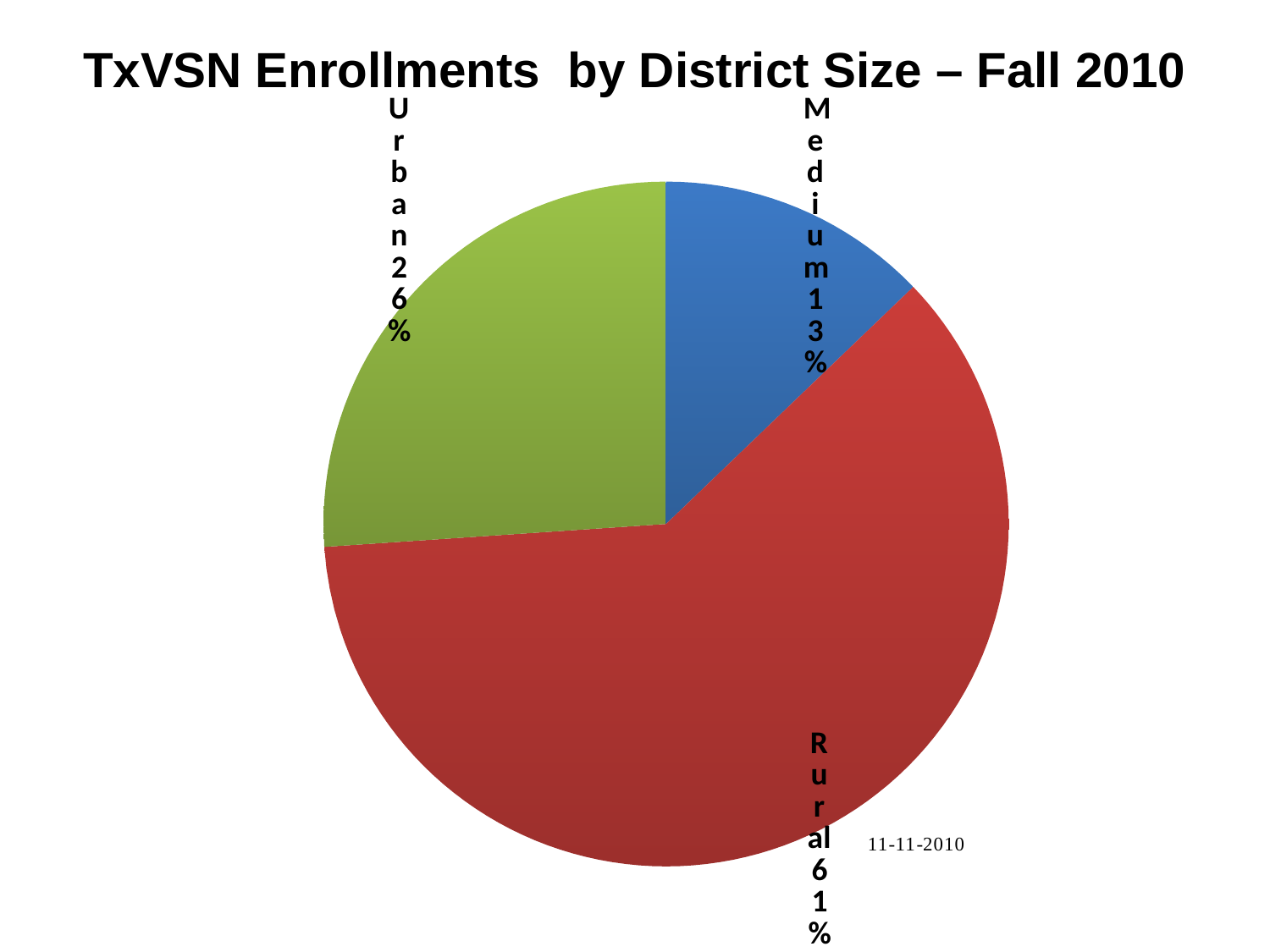

TxVSN Enrollments  by District Size – Fall 2010

### Chart

| Category | # Enrollments |
|---|---|
| Medium | 748.0 |
| Rural | 3563.0 |
| Urban | 1520.0 |